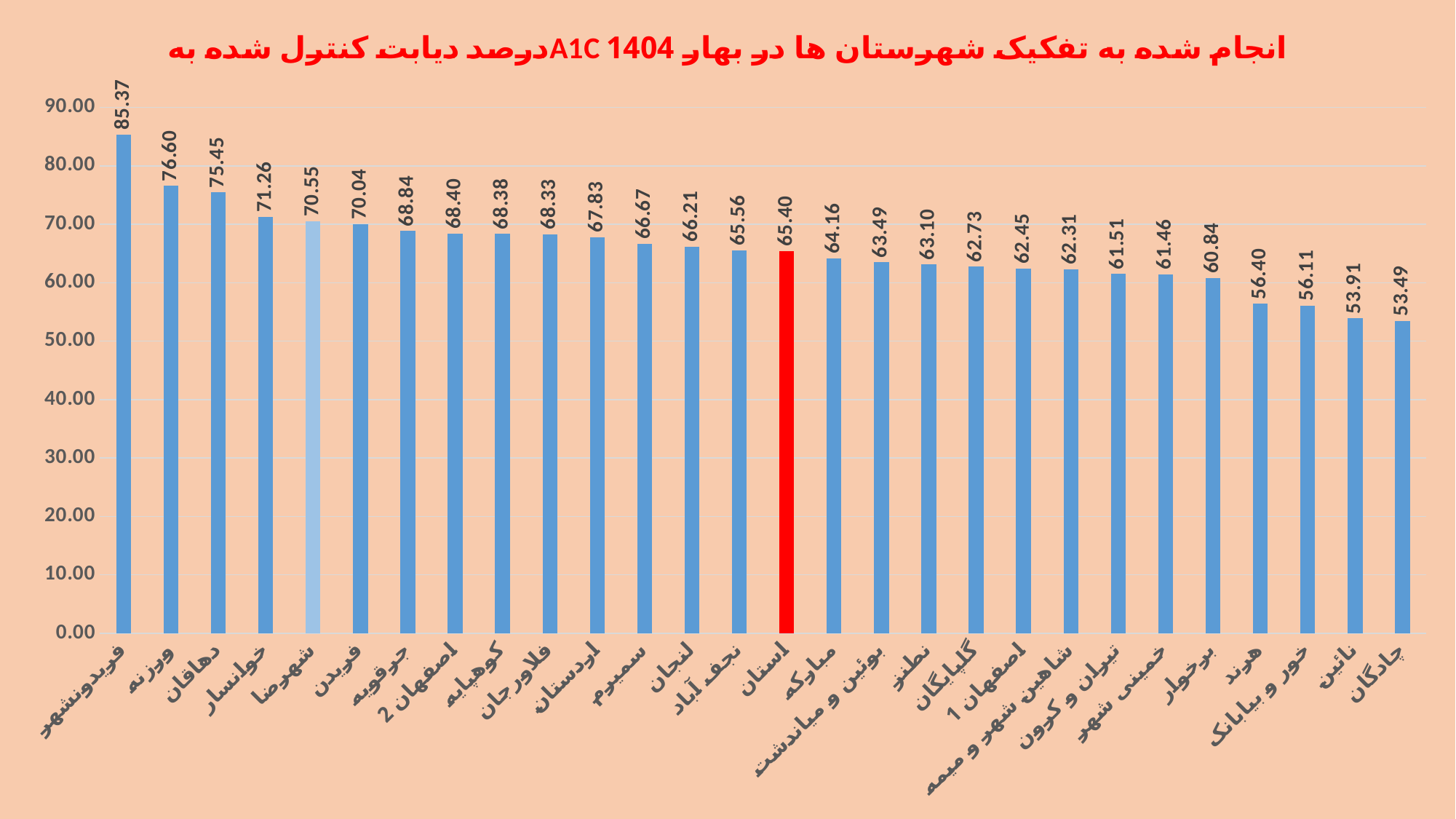

### Chart: درصد دیابت کنترل شده بهA1C انجام شده به تفکیک شهرستان ها در بهار 1404

| Category | درصد دیابت کنترل شده بهA1C انجام شده در بهار1404 |
|---|---|
| فریدونشهر | 85.36585365853658 |
| ورزنه | 76.59574468085107 |
| دهاقان | 75.44715447154472 |
| خوانسار | 71.26436781609196 |
| شهرضا | 70.54908485856906 |
| فریدن | 70.04310344827587 |
| جرقویه | 68.84057971014492 |
| اصفهان 2 | 68.40265641384131 |
| کوهپایه | 68.37606837606837 |
| فلاورجان | 68.32669322709162 |
| اردستان | 67.83 |
| سمیرم | 66.66666666666666 |
| لنجان | 66.2063953488372 |
| نجف آباد | 65.55844155844156 |
| استان | 65.39937689077527 |
| مبارکه | 64.16040100250626 |
| بوئین و میاندشت | 63.48773841961853 |
| نطنز | 63.102409638554214 |
| گلپایگان | 62.73458445040214 |
| اصفهان 1 | 62.45072273324573 |
| شاهین شهر و میمه | 62.314939434724096 |
| تیران و کرون | 61.51419558359621 |
| خمینی شهر | 61.46131805157593 |
| برخوار | 60.837070254110614 |
| هرند | 56.39810426540285 |
| خور و بیابانک | 56.10859728506787 |
| نائین | 53.914988814317674 |
| چادگان | 53.48837209302325 |